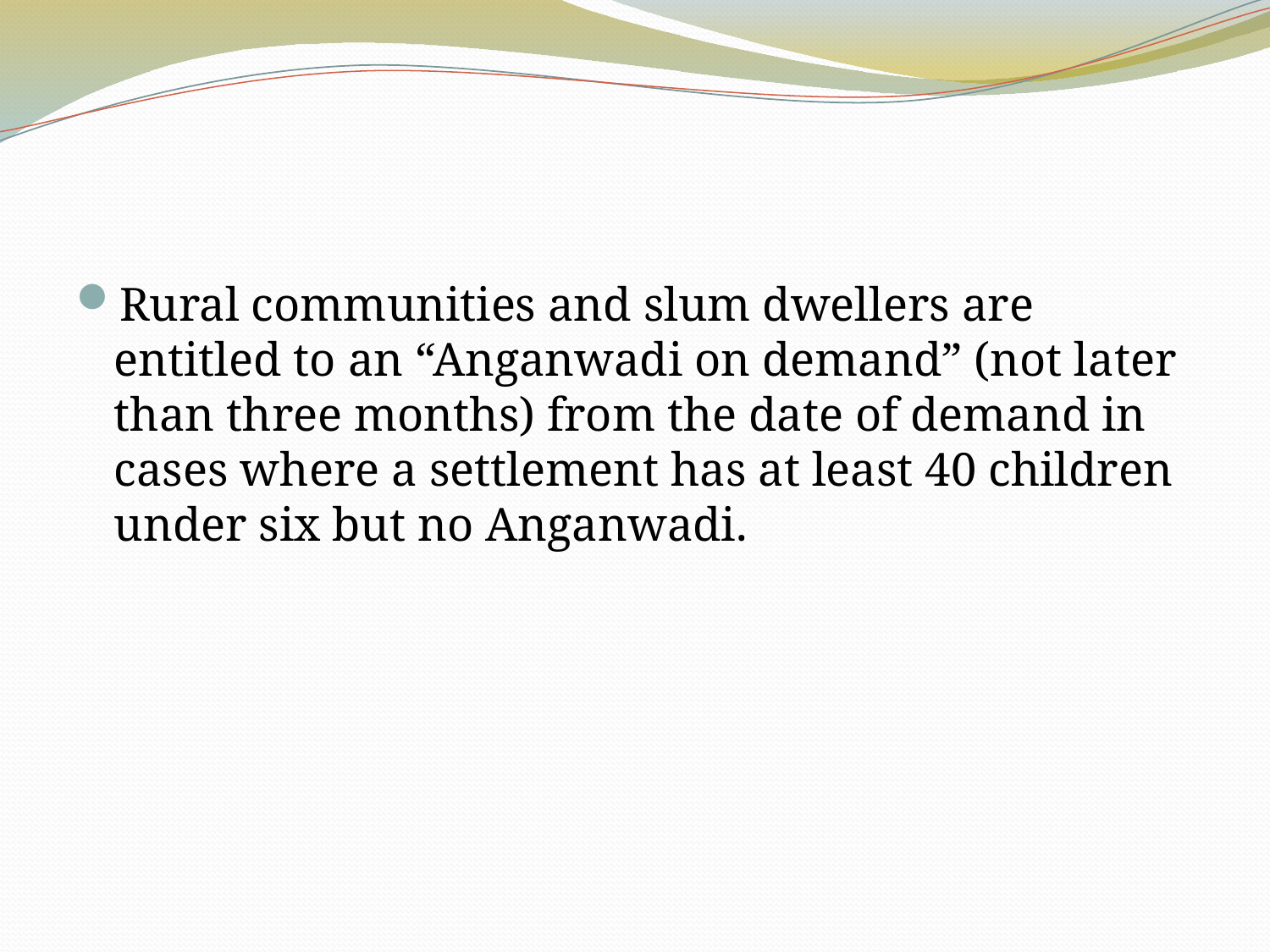

#
Rural communities and slum dwellers are entitled to an “Anganwadi on demand” (not later than three months) from the date of demand in cases where a settlement has at least 40 children under six but no Anganwadi.